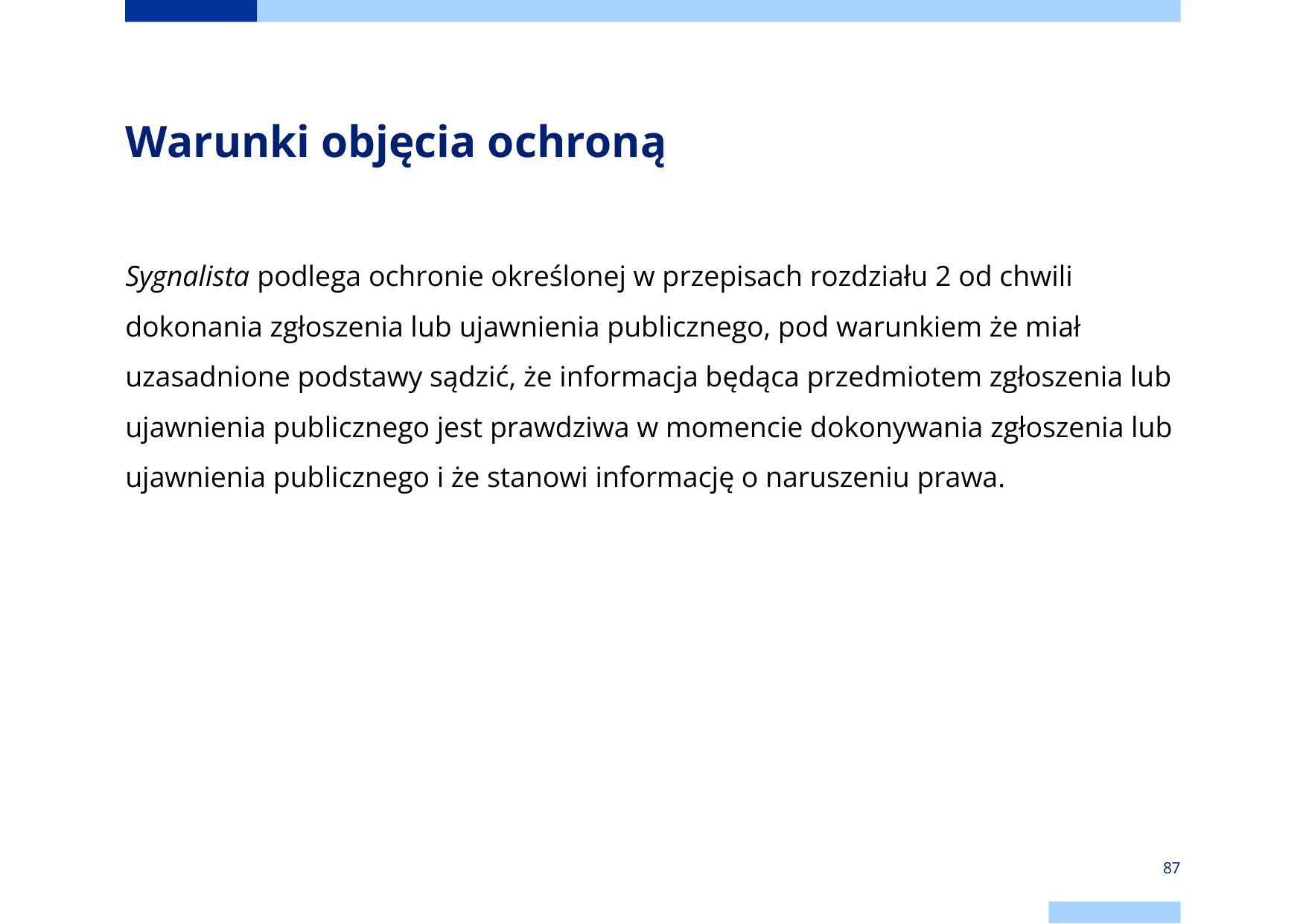

# Warunki objęcia ochroną
Sygnalista podlega ochronie określonej w przepisach rozdziału 2 od chwili dokonania zgłoszenia lub ujawnienia publicznego, pod warunkiem że miał uzasadnione podstawy sądzić, że informacja będąca przedmiotem zgłoszenia lub ujawnienia publicznego jest prawdziwa w momencie dokonywania zgłoszenia lub ujawnienia publicznego i że stanowi informację o naruszeniu prawa.
87